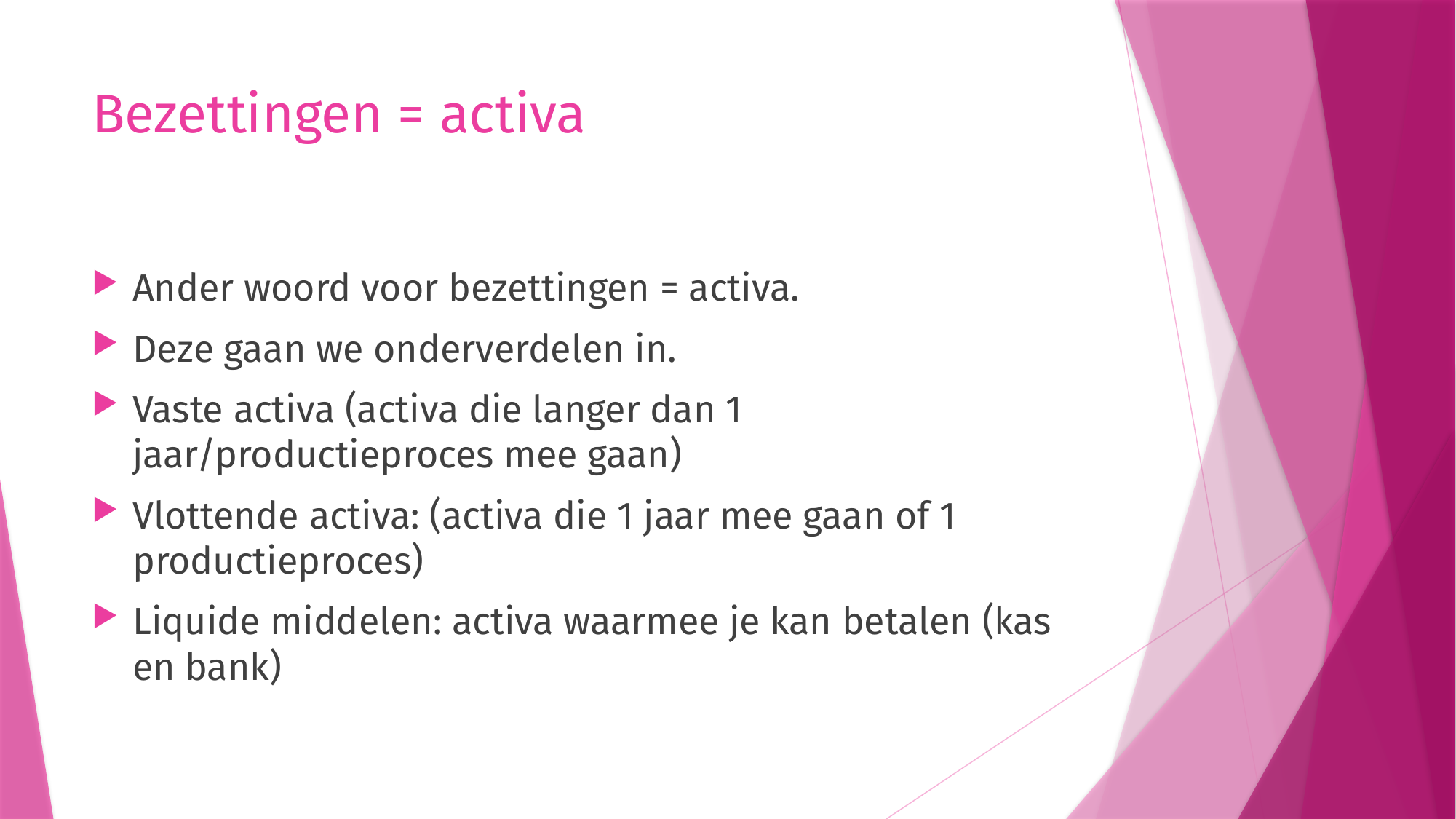

# Bezettingen = activa
Ander woord voor bezettingen = activa.
Deze gaan we onderverdelen in.
Vaste activa (activa die langer dan 1 jaar/productieproces mee gaan)
Vlottende activa: (activa die 1 jaar mee gaan of 1 productieproces)
Liquide middelen: activa waarmee je kan betalen (kas en bank)